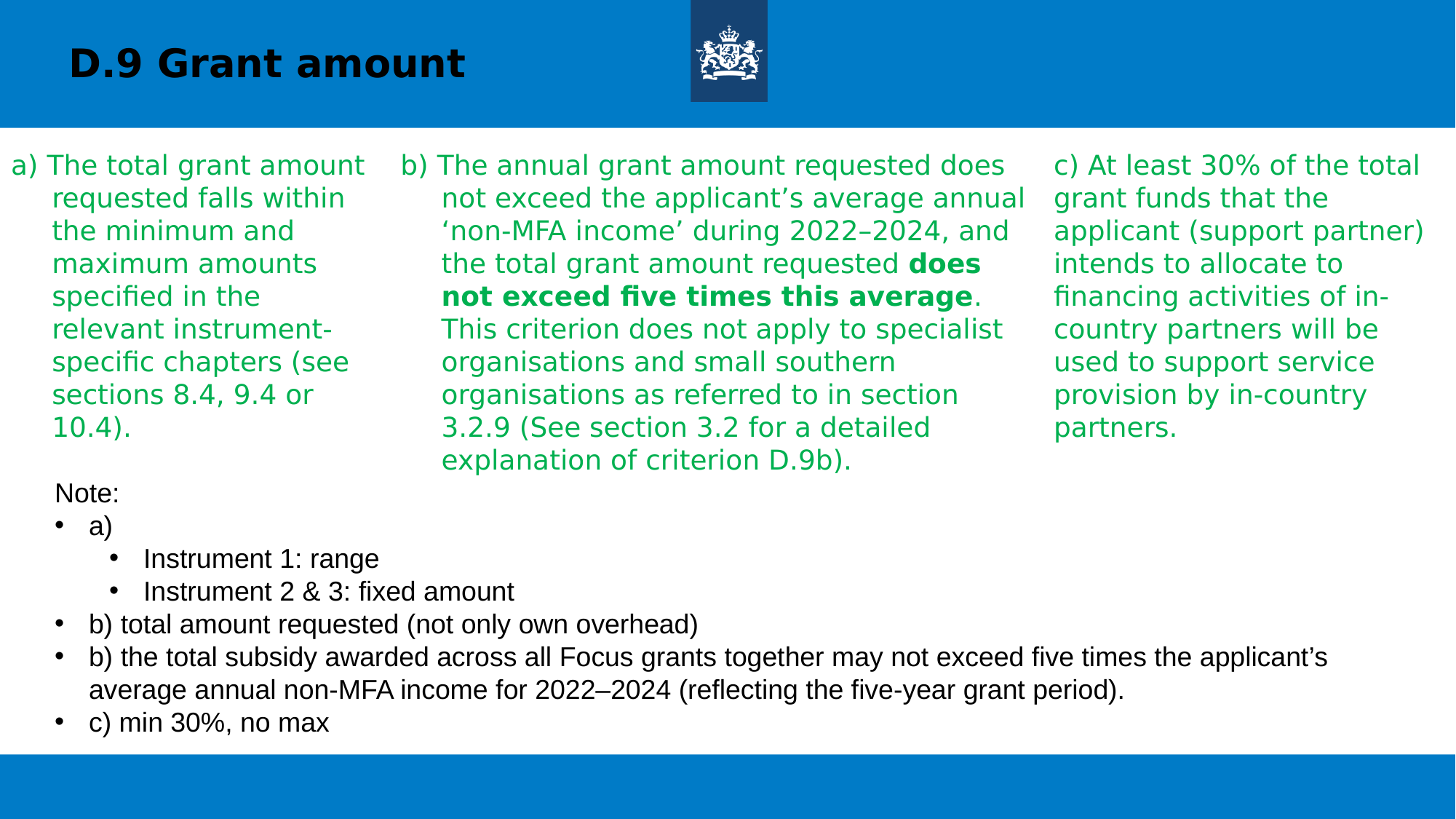

# D.9 Grant amount
b) The annual grant amount requested does not exceed the applicant’s average annual ‘non-MFA income’ during 2022–2024, and the total grant amount requested does not exceed five times this average. This criterion does not apply to specialist organisations and small southern organisations as referred to in section 3.2.9 (See section 3.2 for a detailed explanation of criterion D.9b).

a) The total grant amount requested falls within the minimum and maximum amounts specified in the relevant instrument-specific chapters (see sections 8.4, 9.4 or 10.4).
c) At least 30% of the total grant funds that the applicant (support partner) intends to allocate to financing activities of in-country partners will be used to support service provision by in-country partners.
Note:
a)
Instrument 1: range
Instrument 2 & 3: fixed amount
b) total amount requested (not only own overhead)
b) the total subsidy awarded across all Focus grants together may not exceed five times the applicant’s average annual non-MFA income for 2022–2024 (reflecting the five-year grant period).
c) min 30%, no max